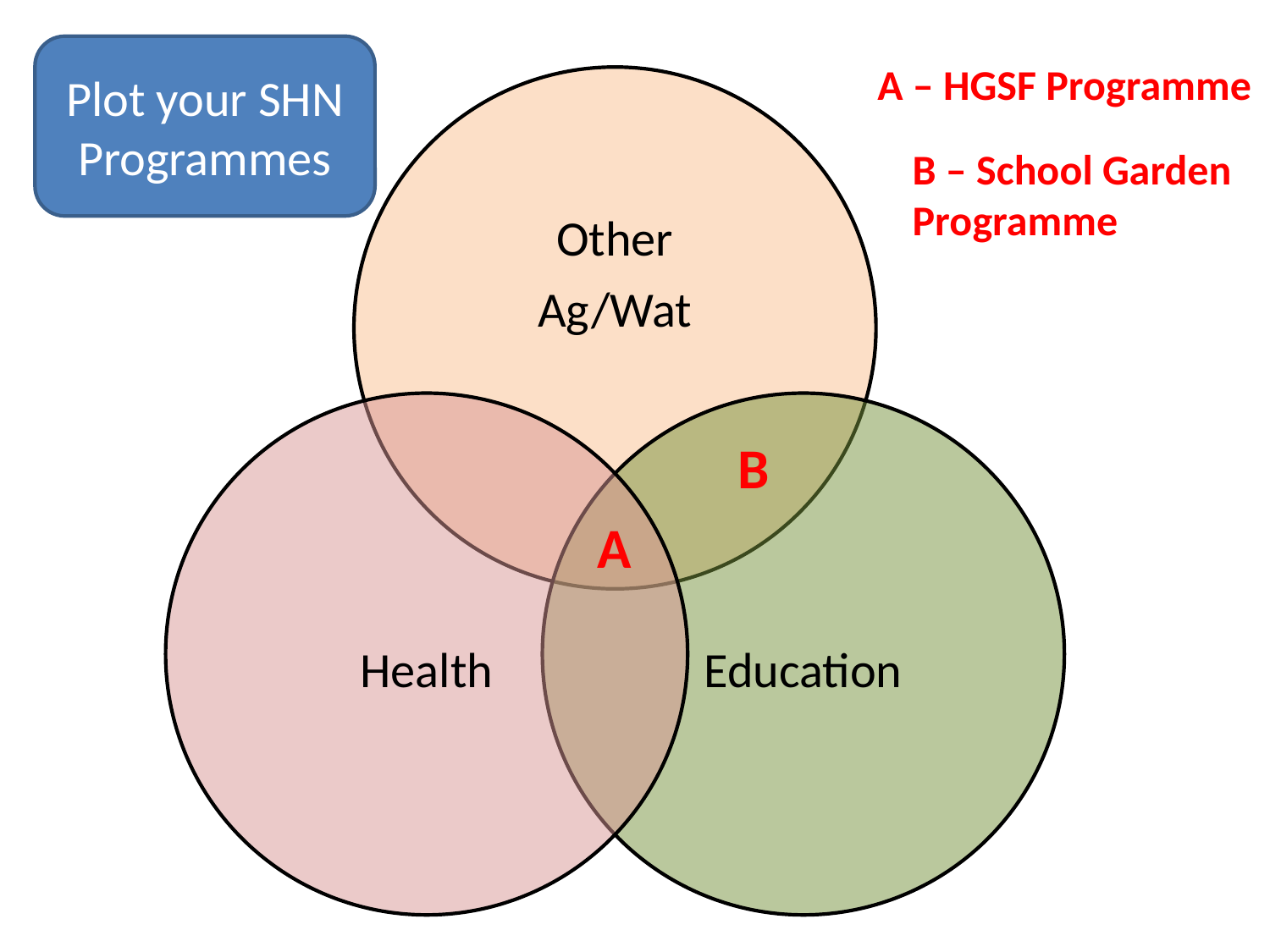

Plot your SHN Programmes
A – HGSF Programme
Other
Ag/Wat
Education
Health
B – School Garden Programme
B
A